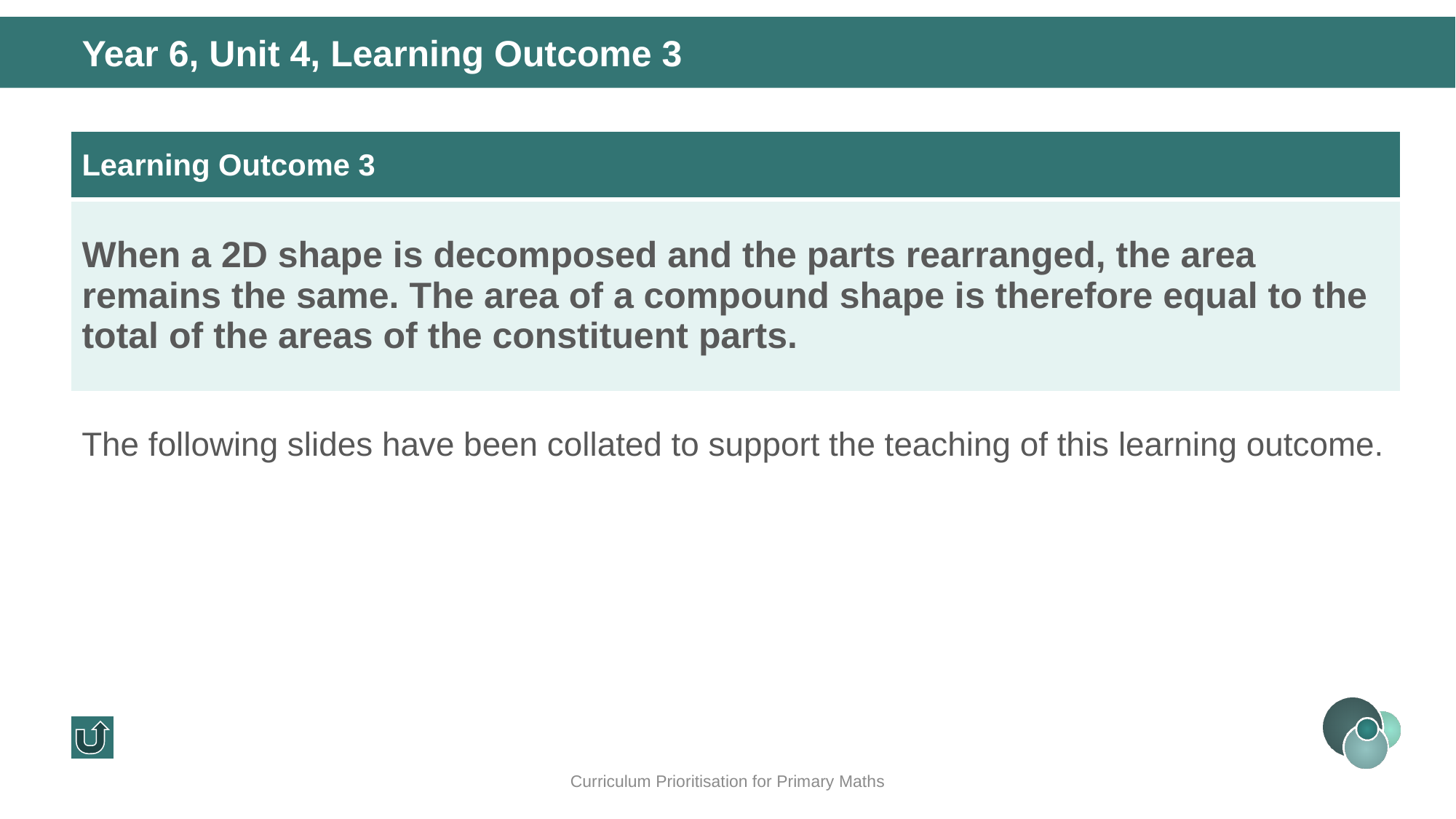

Year 6, Unit 4, Learning Outcome 3
| Learning Outcome 3 |
| --- |
| When a 2D shape is decomposed and the parts rearranged, the area remains the same. The area of a compound shape is therefore equal to the total of the areas of the constituent parts. |
The following slides have been collated to support the teaching of this learning outcome.

Curriculum Prioritisation for Primary Maths